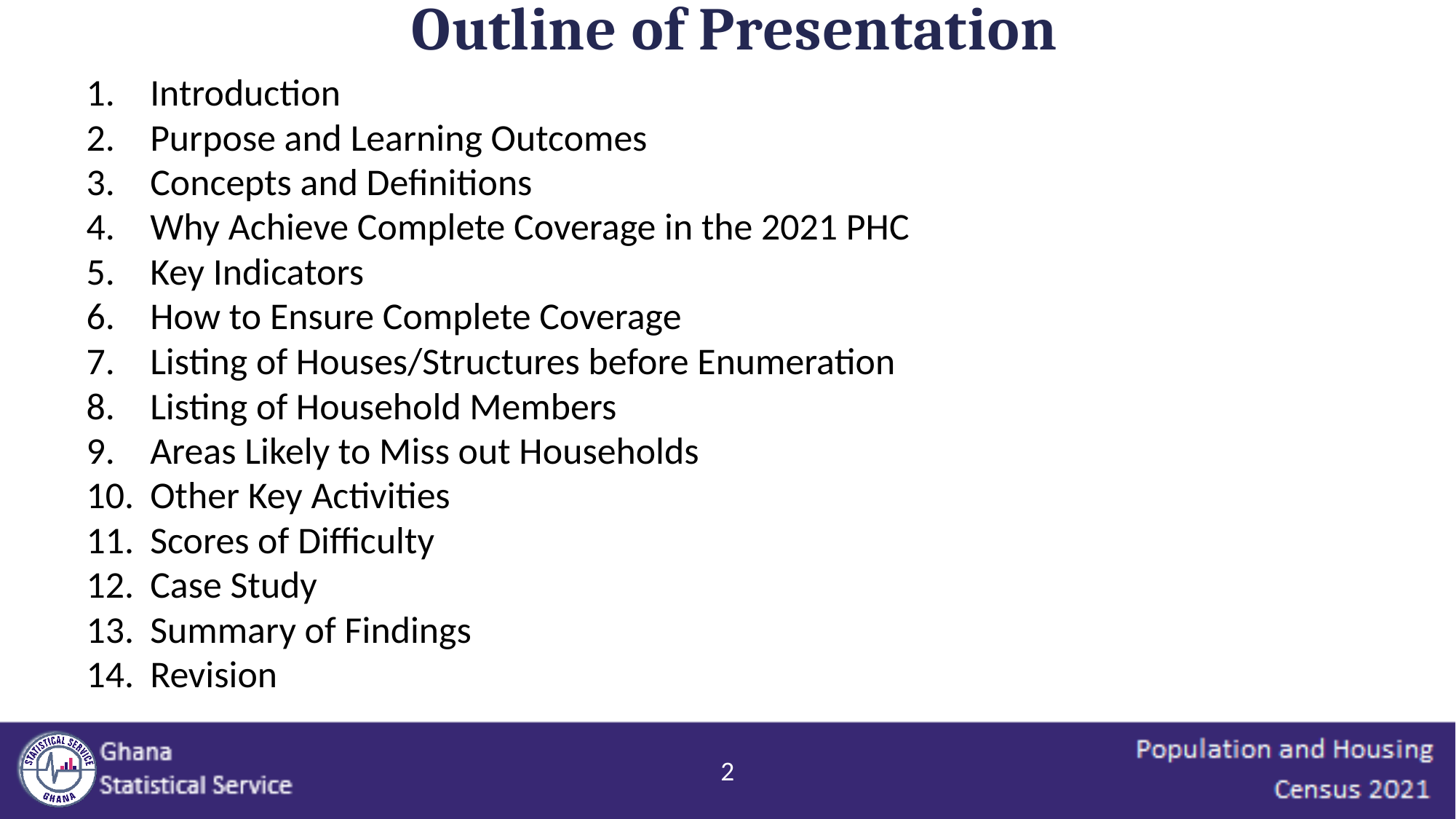

Outline of Presentation
Introduction
Purpose and Learning Outcomes
Concepts and Definitions
Why Achieve Complete Coverage in the 2021 PHC
Key Indicators
How to Ensure Complete Coverage
Listing of Houses/Structures before Enumeration
Listing of Household Members
Areas Likely to Miss out Households
Other Key Activities
Scores of Difficulty
Case Study
Summary of Findings
Revision

2